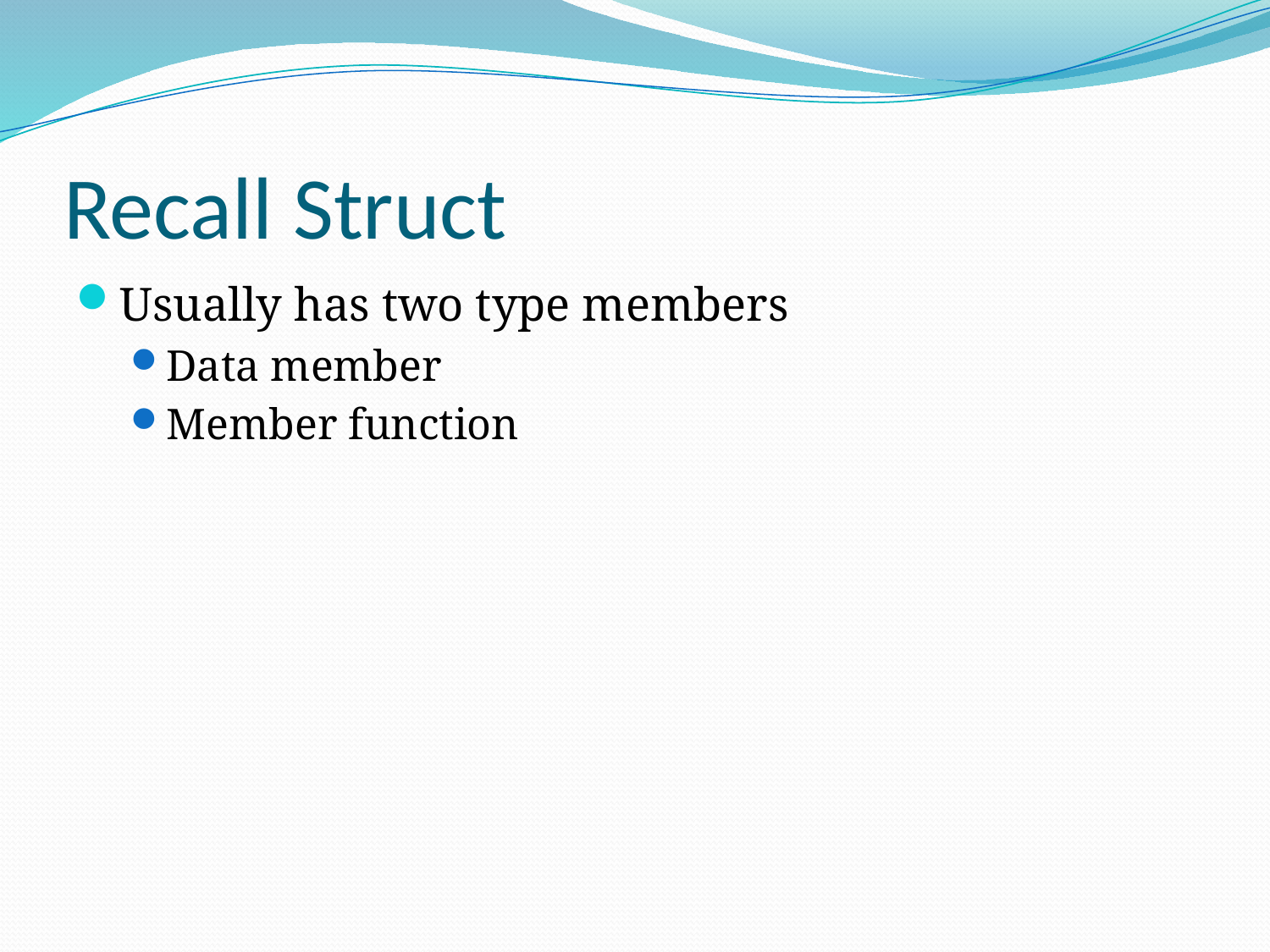

# Recall Struct
Usually has two type members
Data member
Member function